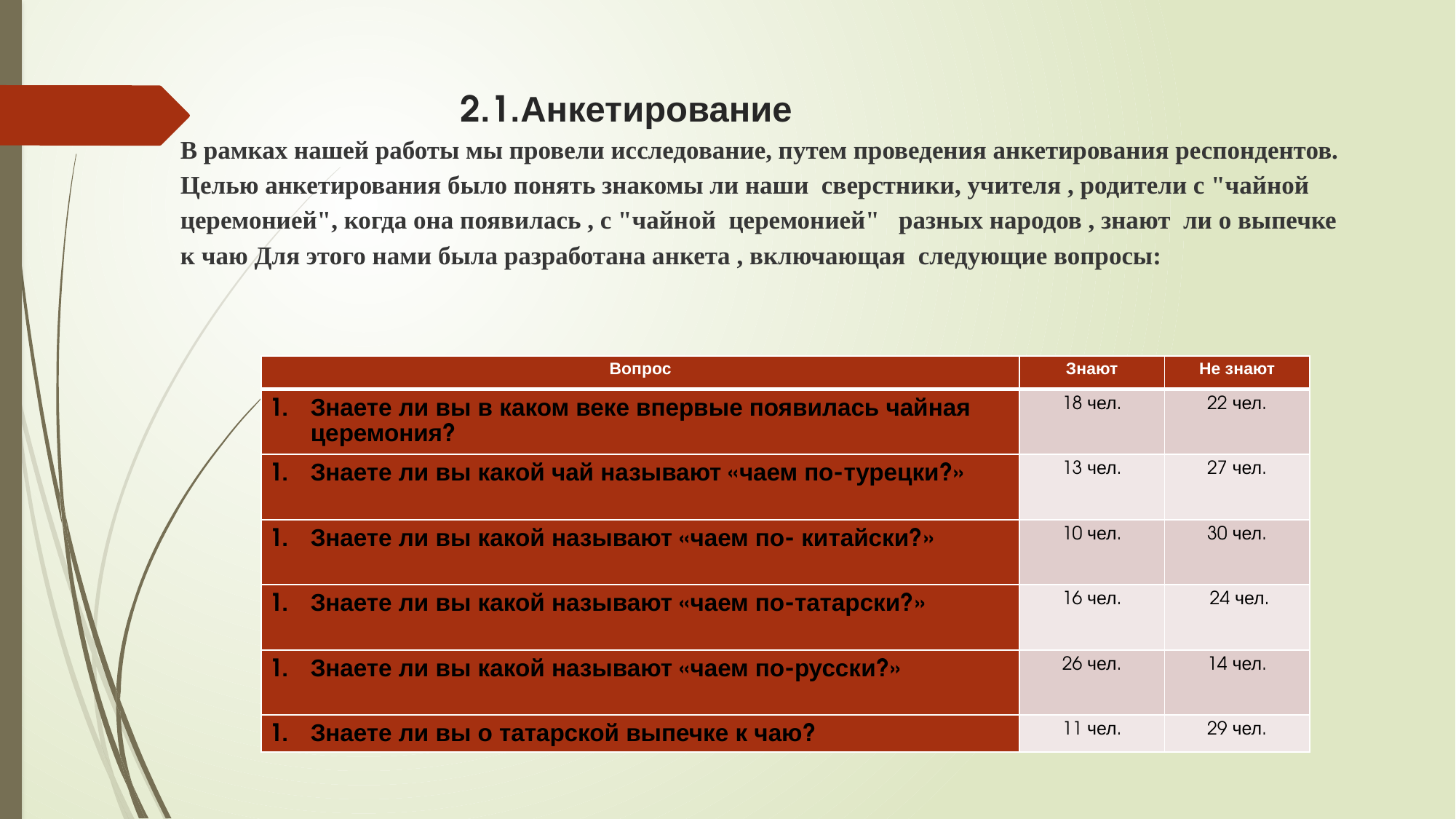

# 2.1.Анкетирование В рамках нашей работы мы провели исследование, путем проведения анкетирования респондентов. Целью анкетирования было понять знакомы ли наши  сверстники, учителя , родители с "чайной  церемонией", когда она появилась , с "чайной  церемонией"   разных народов , знают  ли о выпечке к чаю Для этого нами была разработана анкета , включающая  следующие вопросы:
| Вопрос | Знают | Не знают |
| --- | --- | --- |
| Знаете ли вы в каком веке впервые появилась чайная церемония? | 18 чел. | 22 чел. |
| Знаете ли вы какой чай называют «чаем по-турецки?» | 13 чел. | 27 чел. |
| Знаете ли вы какой называют «чаем по- китайски?» | 10 чел. | 30 чел. |
| Знаете ли вы какой называют «чаем по-татарски?» | 16 чел. | 24 чел. |
| Знаете ли вы какой называют «чаем по-русски?» | 26 чел. | 14 чел. |
| Знаете ли вы о татарской выпечке к чаю? | 11 чел. | 29 чел. |